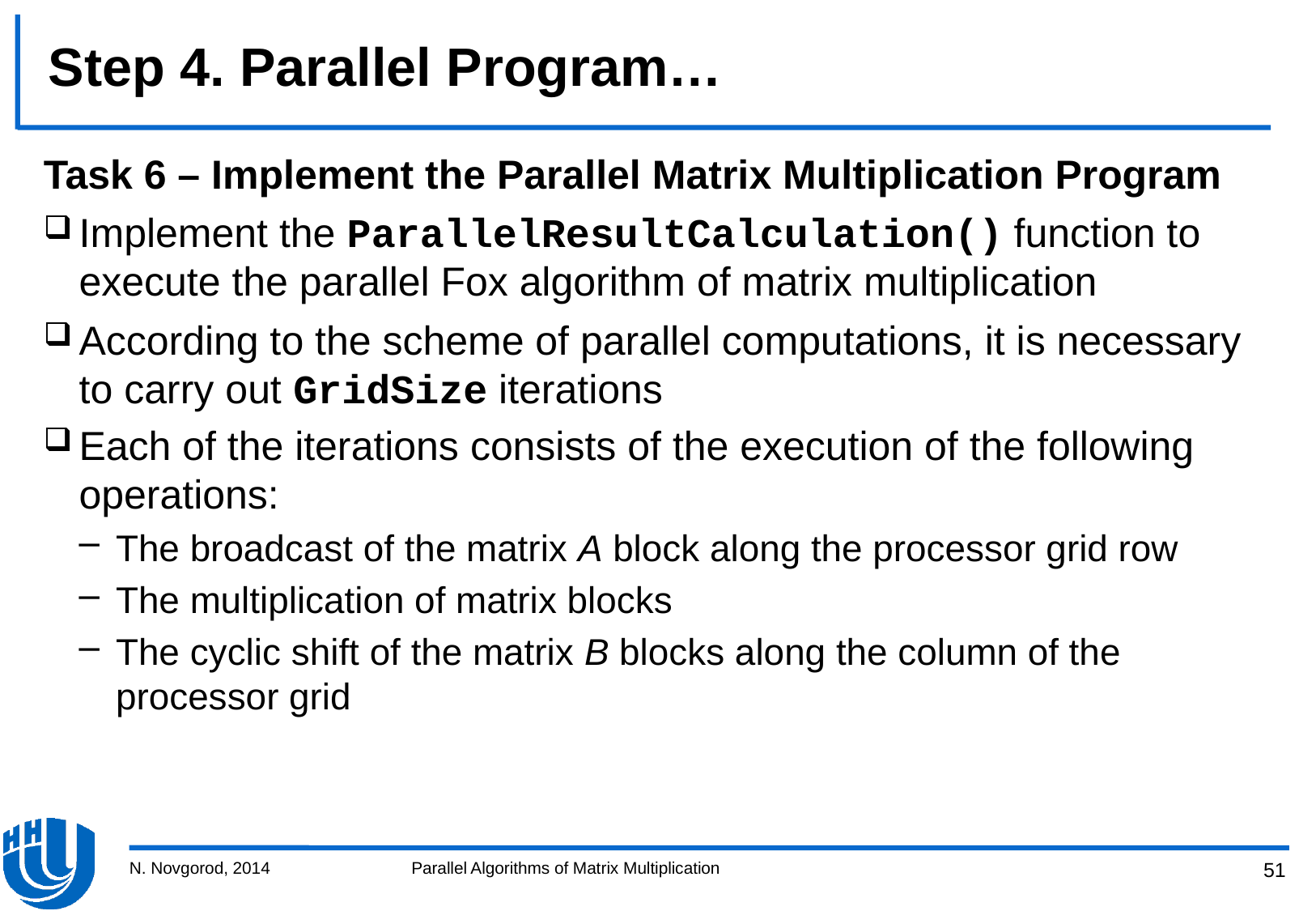

# Step 4. Parallel Program…
Task 6 – Implement the Parallel Matrix Multiplication Program
Implement the ParallelResultCalculation() function to execute the parallel Fox algorithm of matrix multiplication
According to the scheme of parallel computations, it is necessary to carry out GridSize iterations
Each of the iterations consists of the execution of the following operations:
The broadcast of the matrix A block along the processor grid row
The multiplication of matrix blocks
The cyclic shift of the matrix B blocks along the column of the processor grid

N. Novgorod, 2014
Parallel Algorithms of Matrix Multiplication
51